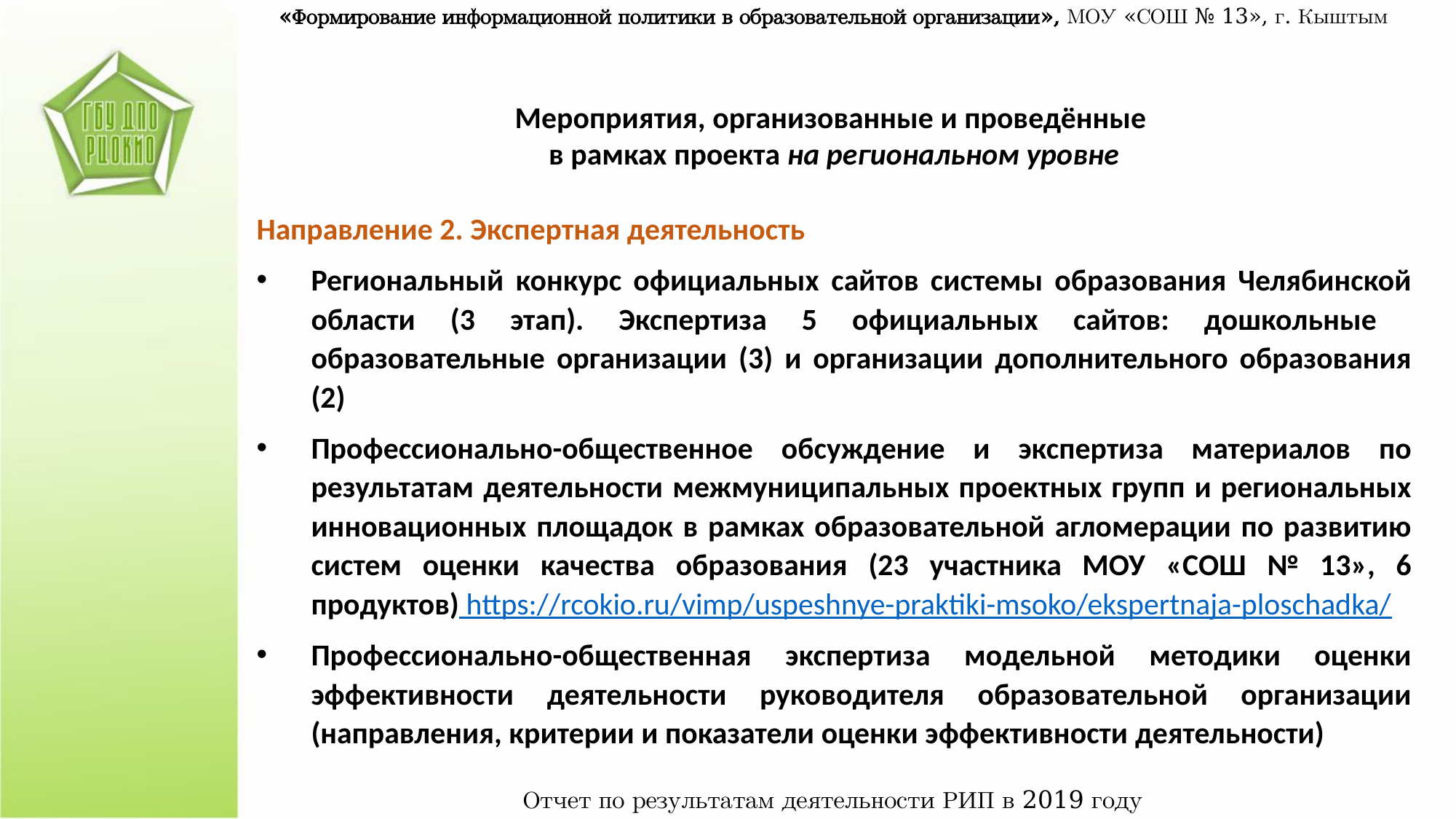

«Формирование информационной политики в образовательной организации», МОУ «СОШ № 13», г. Кыштым
Мероприятия, организованные и проведённые
в рамках проекта на региональном уровне

Направление 2. Экспертная деятельность
Региональный конкурс официальных сайтов системы образования Челябинской области (3 этап). Экспертиза 5 официальных сайтов: дошкольные  образовательные организации (3) и организации дополнительного образования (2)
Профессионально-общественное обсуждение и экспертиза материалов по результатам деятельности межмуниципальных проектных групп и региональных инновационных площадок в рамках образовательной агломерации по развитию систем оценки качества образования (23 участника МОУ «СОШ № 13», 6 продуктов) https://rcokio.ru/vimp/uspeshnye-praktiki-msoko/ekspertnaja-ploschadka/
Профессионально-общественная экспертиза модельной методики оценки эффективности деятельности руководителя образовательной организации (направления, критерии и показатели оценки эффективности деятельности)
Отчет по результатам деятельности РИП в 2019 году